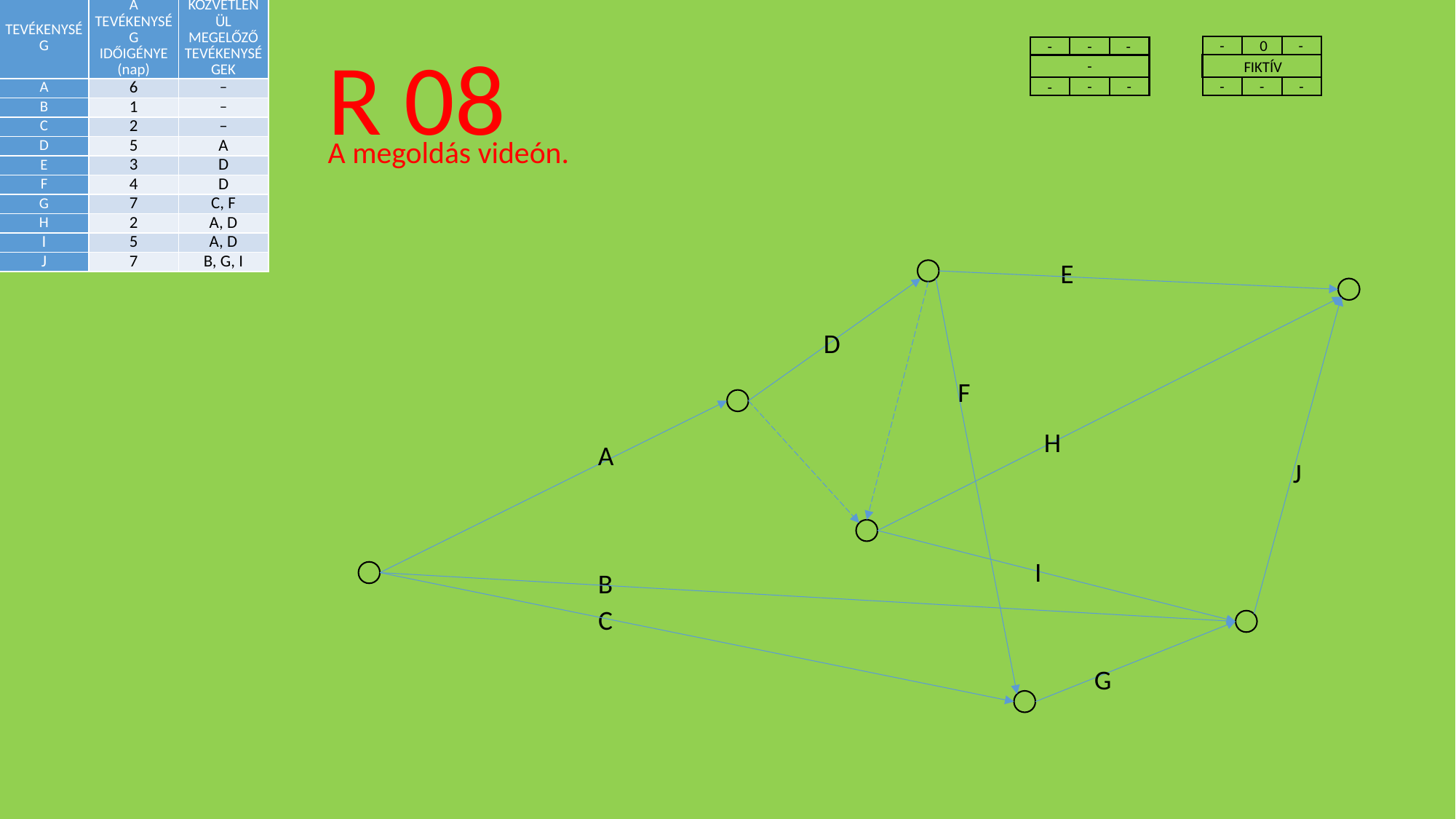

| TEVÉKENYSÉG | A TEVÉKENYSÉG IDŐIGÉNYE (nap) | KÖZVETLENÜL MEGELŐZŐ TEVÉKENYSÉGEK |
| --- | --- | --- |
| A | 6 | – |
| B | 1 | – |
| C | 2 | – |
| D | 5 | A |
| E | 3 | D |
| F | 4 | D |
| G | 7 | C, F |
| H | 2 | A, D |
| I | 5 | A, D |
| J | 7 | B, G, I |
R 08
-
0
-

FIKTÍV
-
-
-
-
-
-

-
-
-
-
A megoldás videón.
E

D
F

H
A
J

I
B

C

G